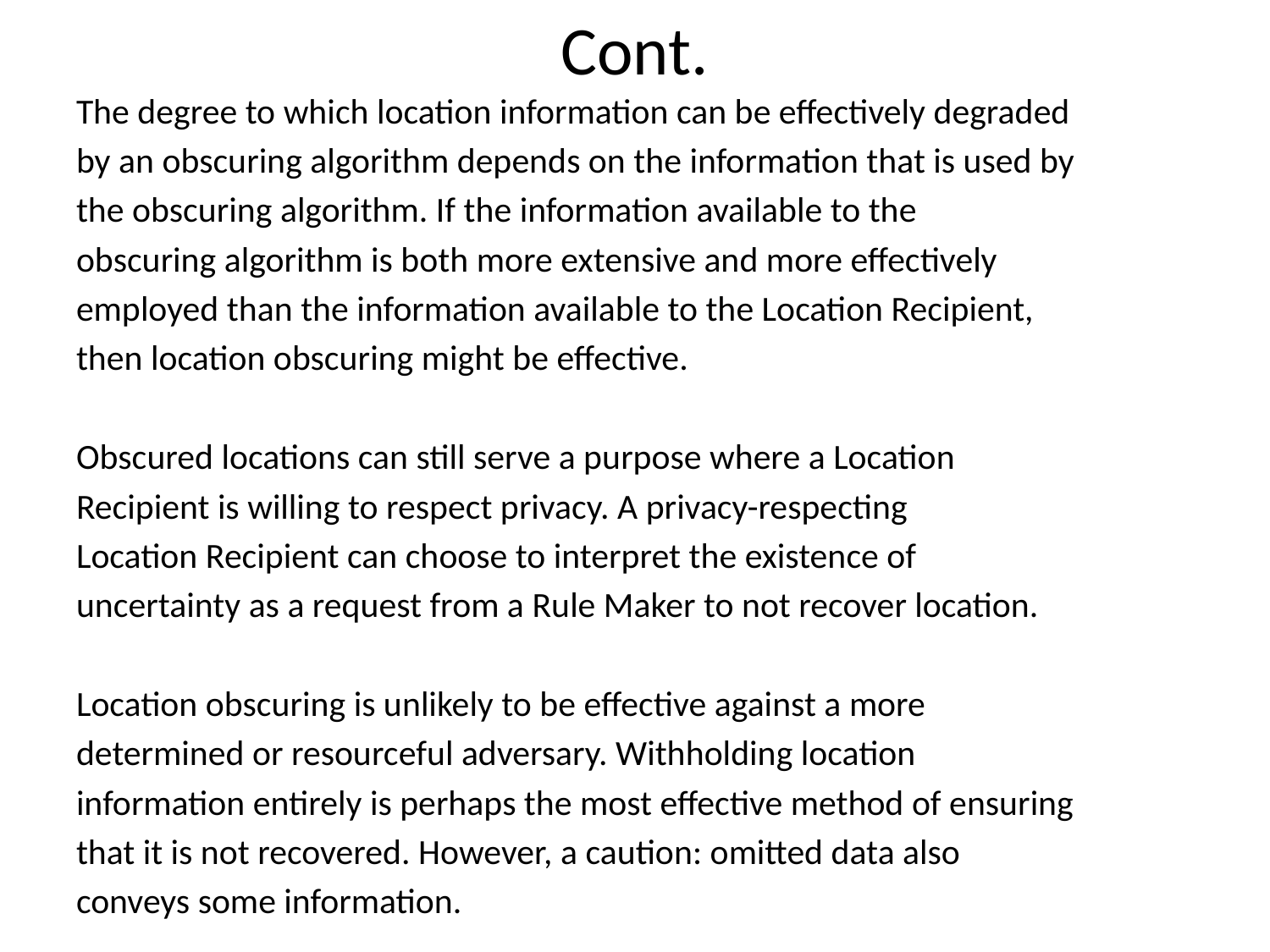

# Cont.
The degree to which location information can be effectively degraded
by an obscuring algorithm depends on the information that is used by
the obscuring algorithm. If the information available to the
obscuring algorithm is both more extensive and more effectively
employed than the information available to the Location Recipient,
then location obscuring might be effective.

Obscured locations can still serve a purpose where a Location
Recipient is willing to respect privacy. A privacy-respecting
Location Recipient can choose to interpret the existence of
uncertainty as a request from a Rule Maker to not recover location.

Location obscuring is unlikely to be effective against a more
determined or resourceful adversary. Withholding location
information entirely is perhaps the most effective method of ensuring
that it is not recovered. However, a caution: omitted data also
conveys some information.